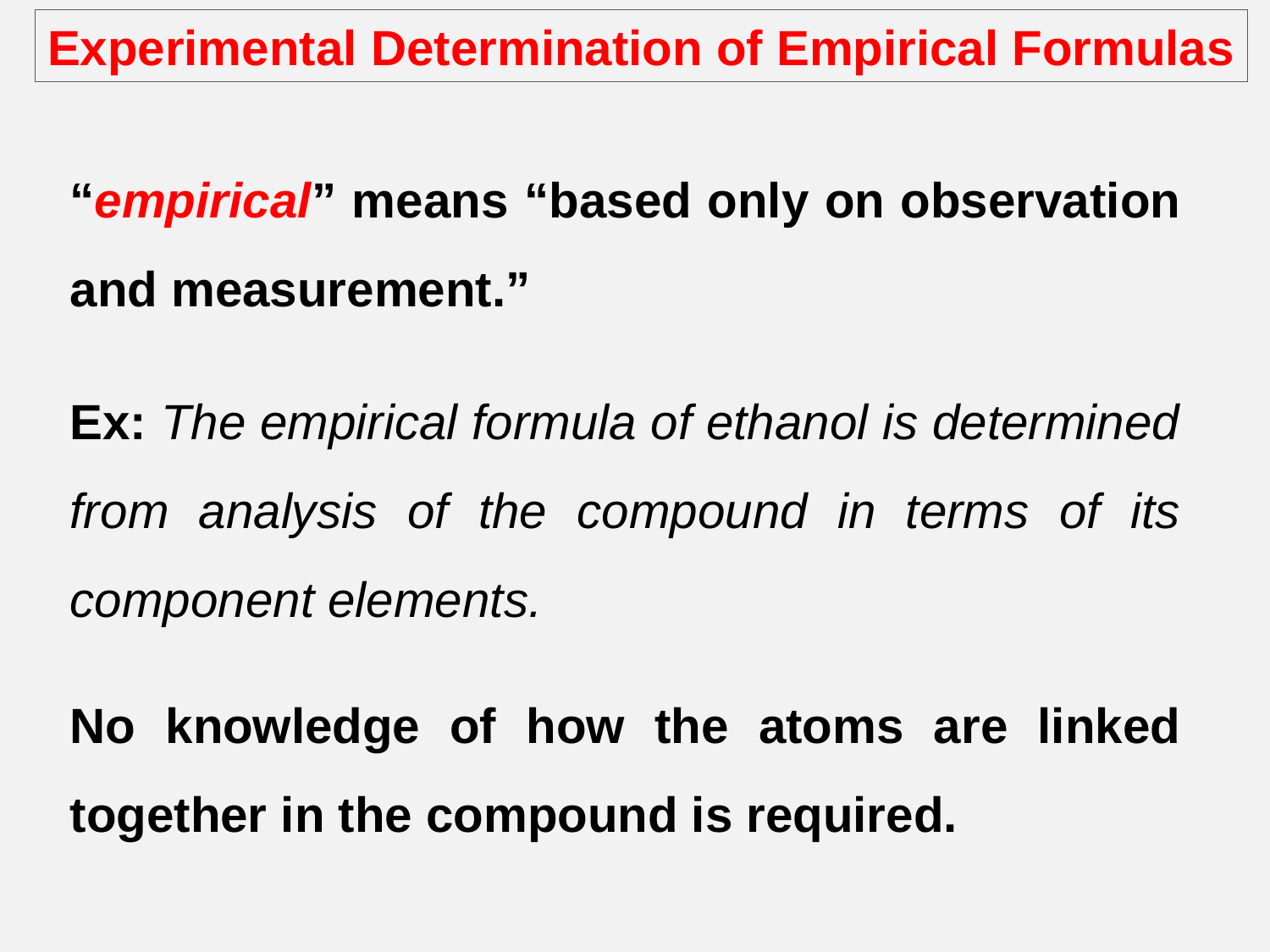

Experimental Determination of Empirical Formulas
“empirical” means “based only on observation and measurement.”
Ex: The empirical formula of ethanol is determined from analysis of the compound in terms of its component elements.
No knowledge of how the atoms are linked together in the compound is required.